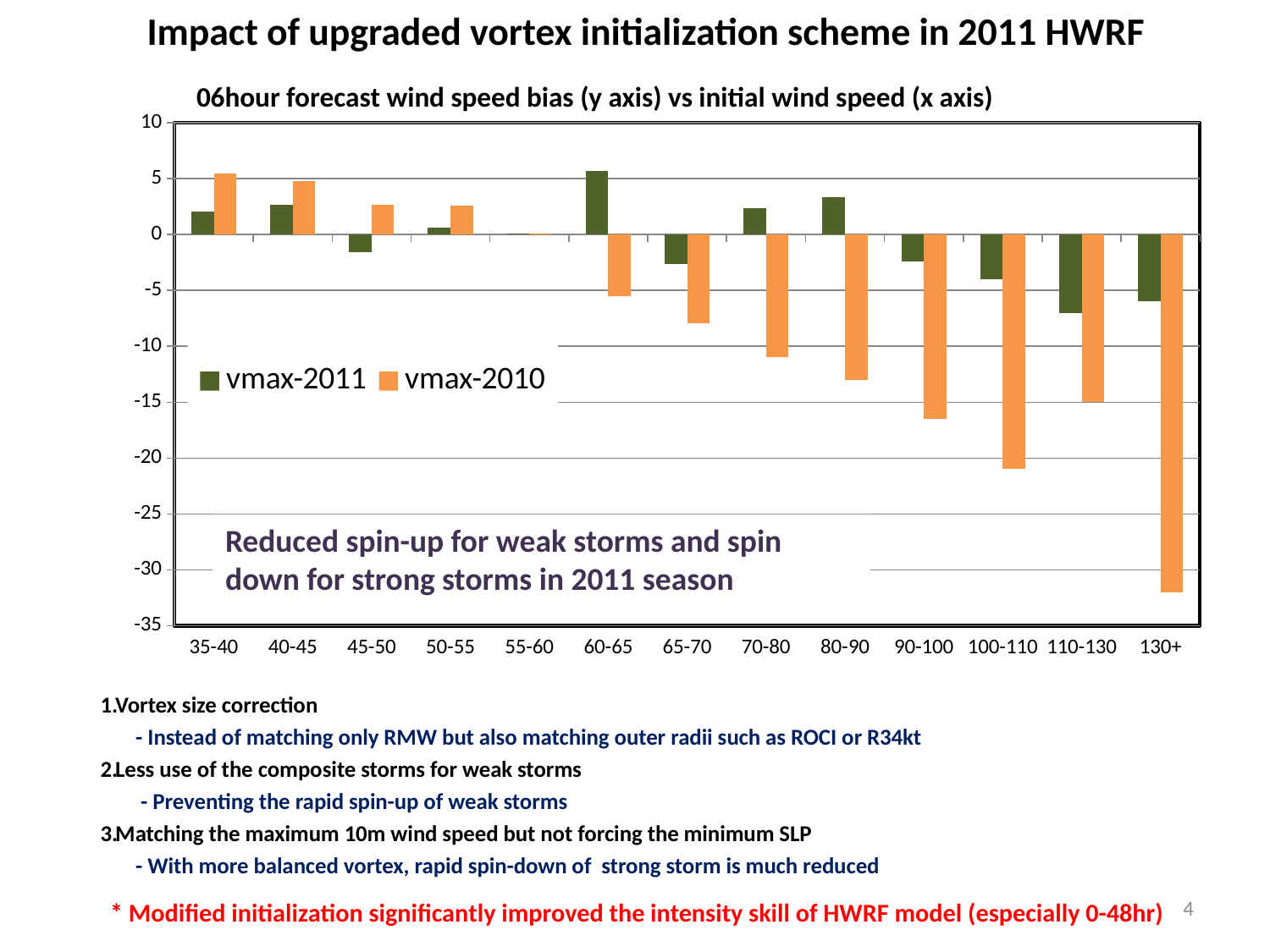

Impact of upgraded vortex initialization scheme in 2011 HWRF
06hour forecast wind speed bias (y axis) vs initial wind speed (x axis)

### Chart

| Category | vmax-2011 | vmax-2010 |
|---|---|---|
| 35-40 | 2.0566666666666595 | 5.5 |
| 40-45 | 2.695 | 4.8 |
| 45-50 | -1.6 | 2.7 |
| 50-55 | 0.6425000000000006 | 2.6 |
| 55-60 | 0.125 | 0.1 |
| 60-65 | 5.654999999999982 | -5.5 |
| 65-70 | -2.667500000000007 | -7.9 |
| 70-80 | 2.3899999999999997 | -11.0 |
| 80-90 | 3.3800000000000003 | -13.0 |
| 90-100 | -2.3866666666666667 | -16.5 |
| 100-110 | -4.00333333333335 | -21.0 |
| 110-130 | -7.0 | -15.0 |
| 130+ | -6.0 | -32.0 |
Reduced spin-up for weak storms and spin down for strong storms in 2011 season
 Vortex size correction
     - Instead of matching only RMW but also matching outer radii such as ROCI or R34kt
 Less use of the composite storms for weak storms
      - Preventing the rapid spin-up of weak storms
 Matching the maximum 10m wind speed but not forcing the minimum SLP
     - With more balanced vortex, rapid spin-down of  strong storm is much reduced

* Modified initialization significantly improved the intensity skill of HWRF model (especially 0-48hr)
4